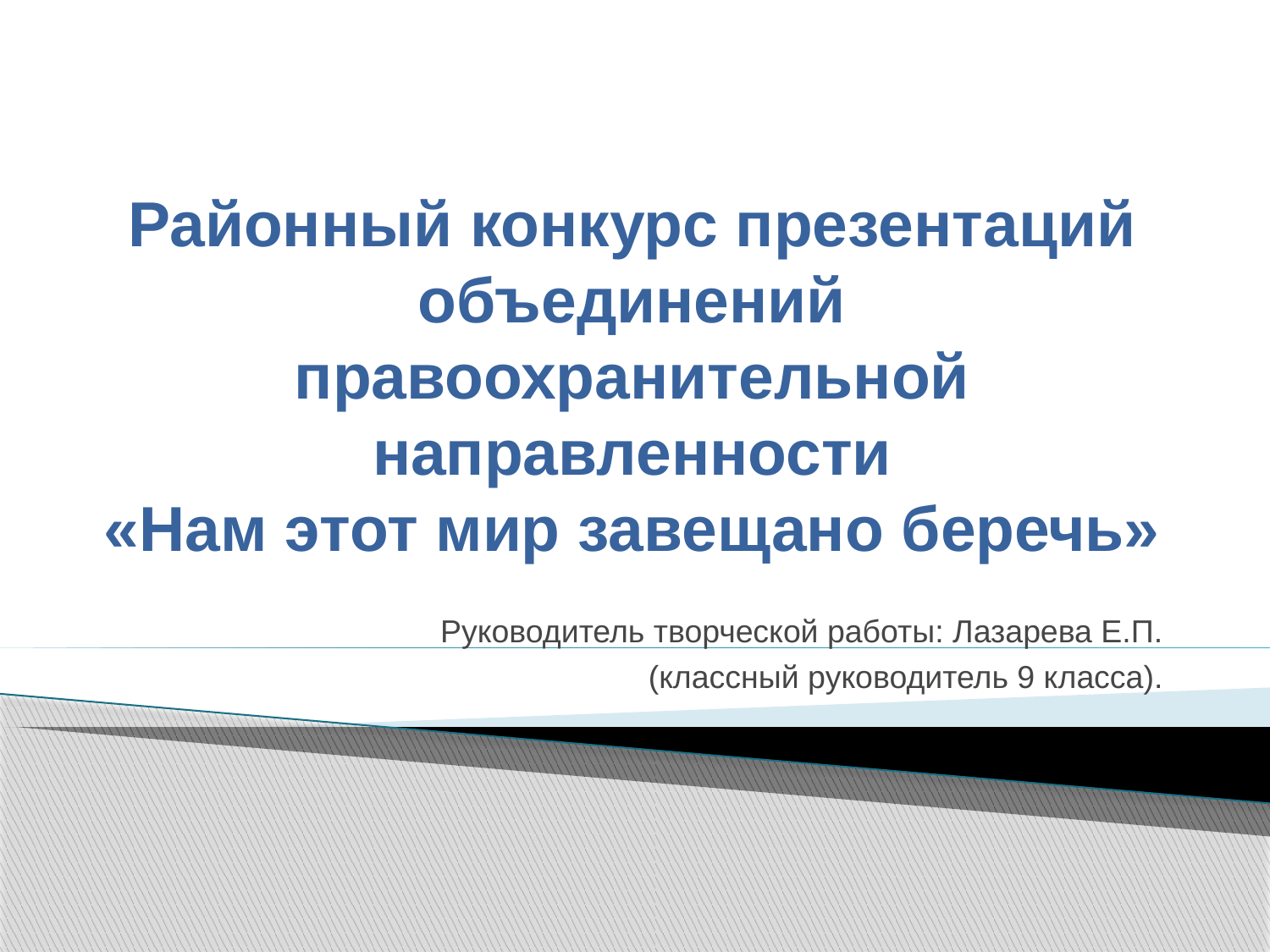

# Районный конкурс презентаций объединений правоохранительной направленности «Нам этот мир завещано беречь»
Руководитель творческой работы: Лазарева Е.П.
 (классный руководитель 9 класса).